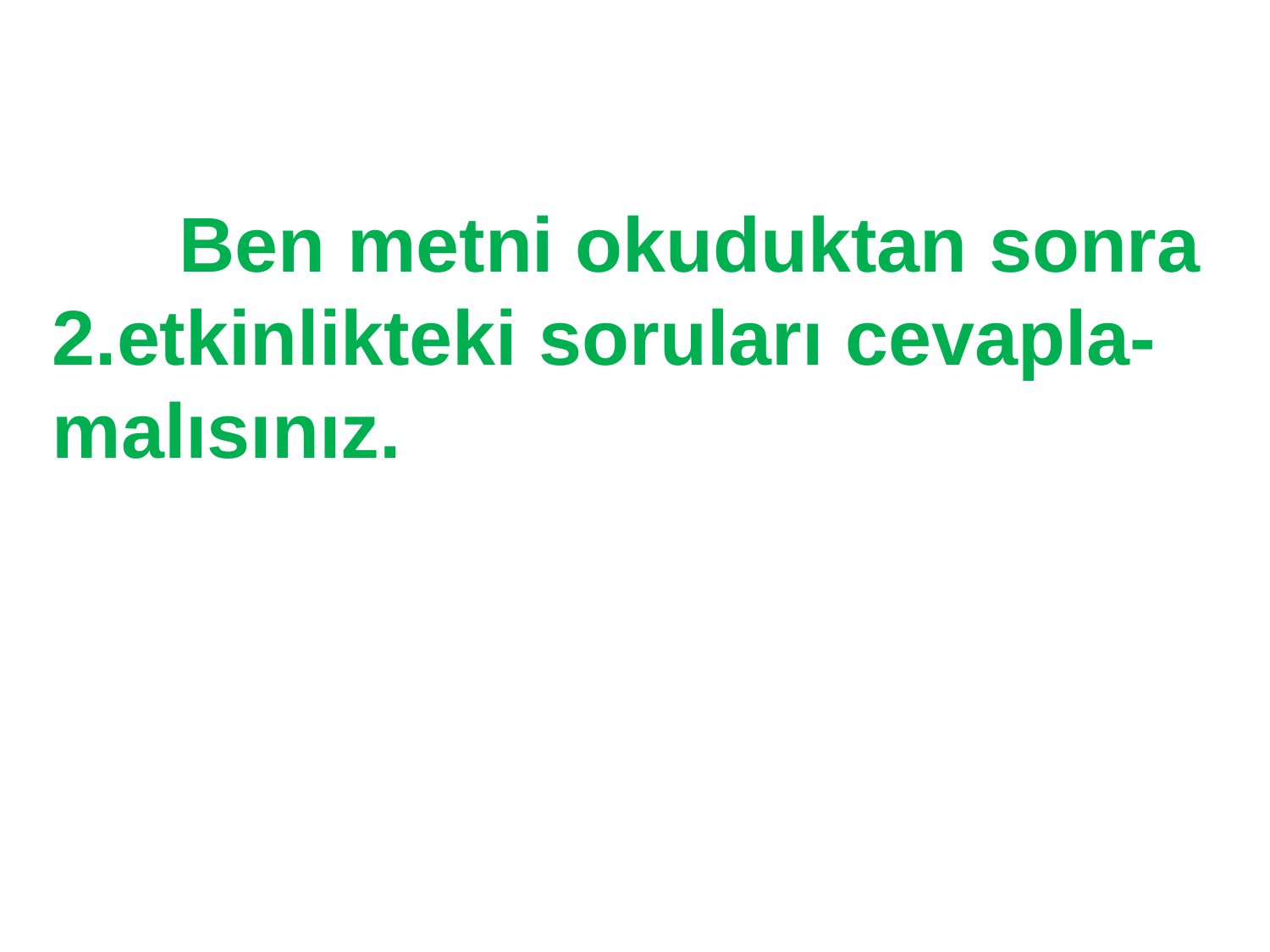

Ben metni okuduktan sonra 2.etkinlikteki soruları cevapla-malısınız.